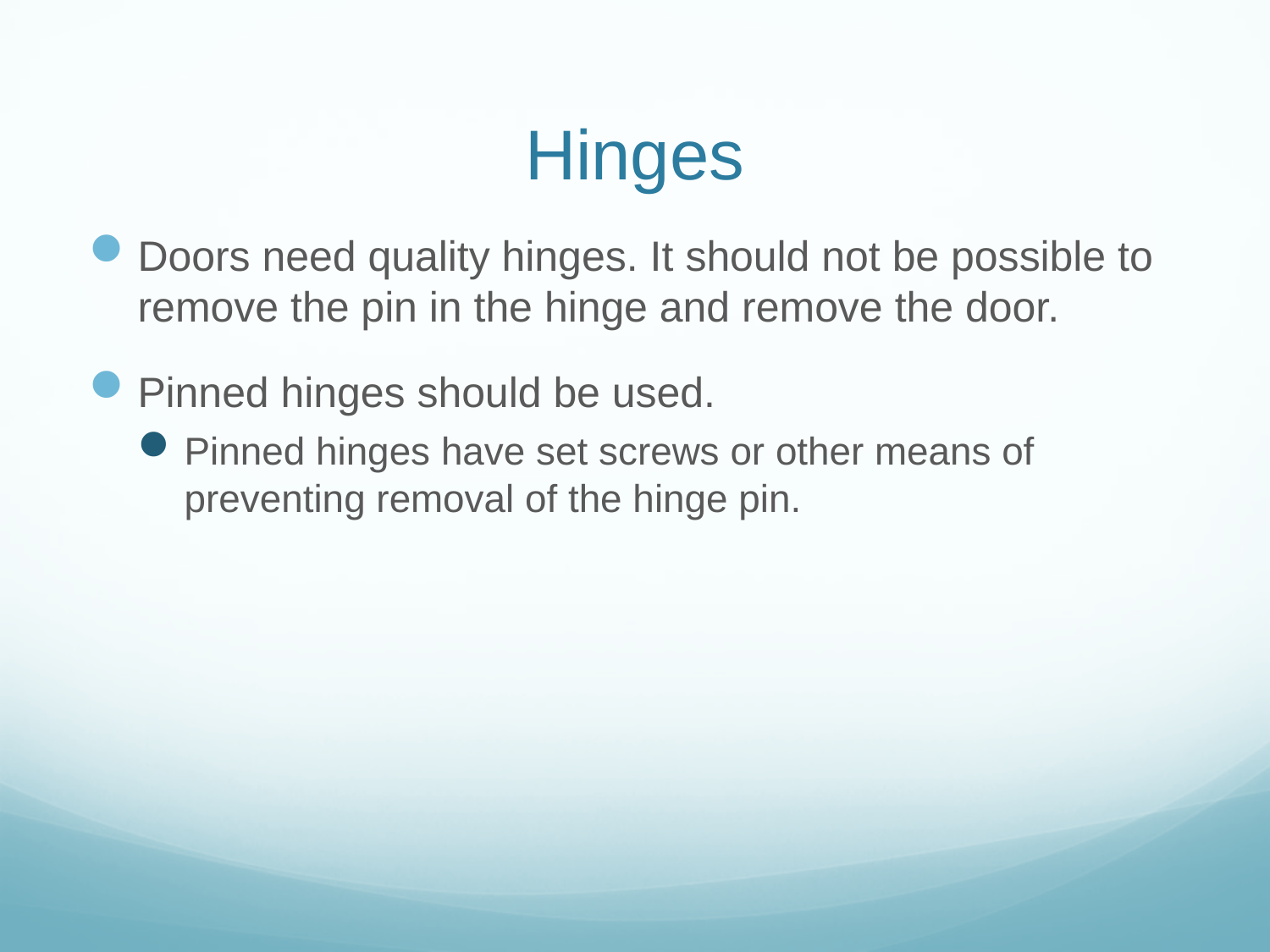

# Hinges
Doors need quality hinges. It should not be possible to remove the pin in the hinge and remove the door.
Pinned hinges should be used.
Pinned hinges have set screws or other means of preventing removal of the hinge pin.